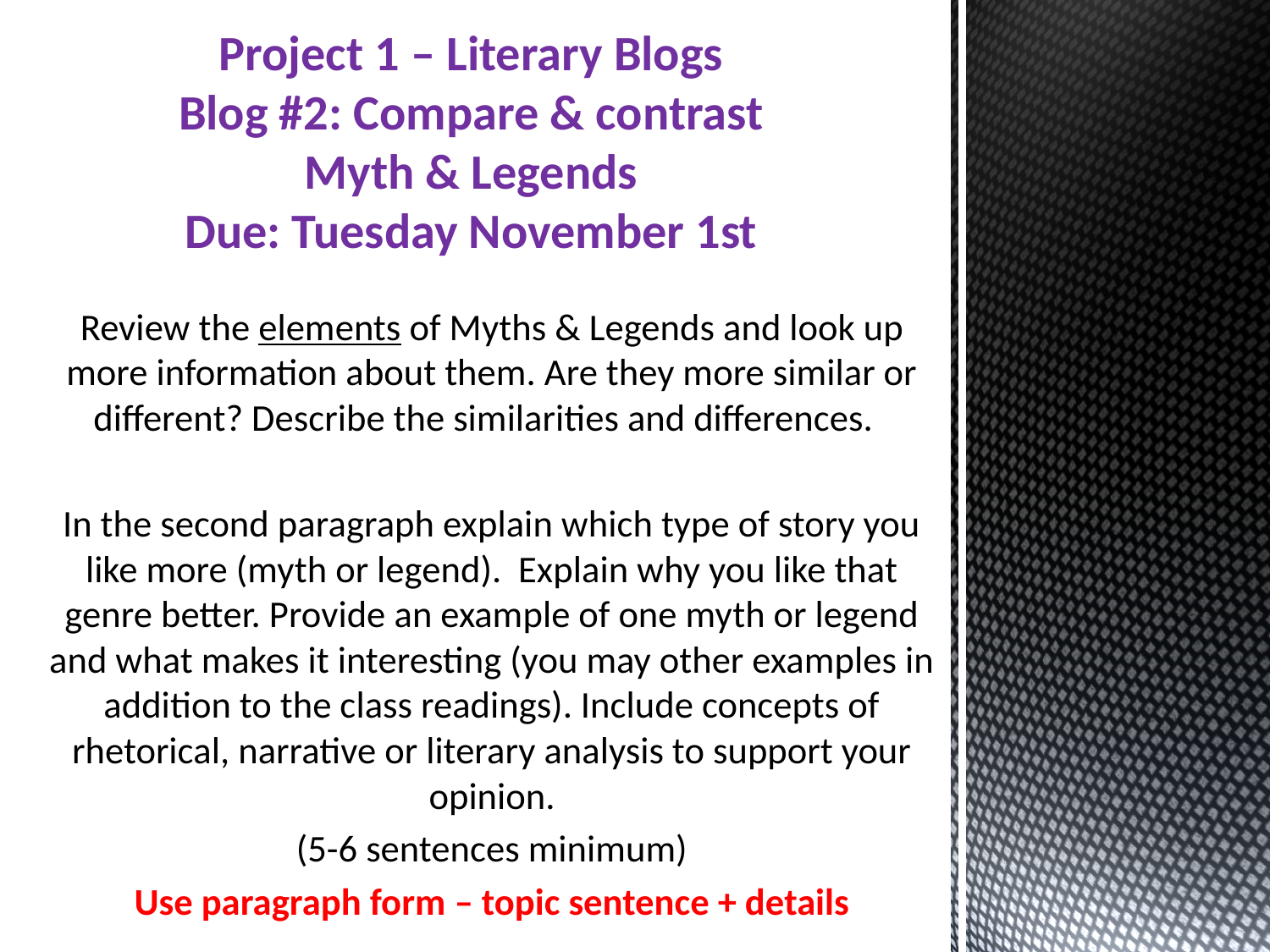

# Project 1 – Literary Blogs Blog #2: Compare & contrast Myth & Legends Due: Tuesday November 1st
Review the elements of Myths & Legends and look up more information about them. Are they more similar or different? Describe the similarities and differences.

In the second paragraph explain which type of story you like more (myth or legend).  Explain why you like that genre better. Provide an example of one myth or legend and what makes it interesting (you may other examples in addition to the class readings). Include concepts of rhetorical, narrative or literary analysis to support your opinion.
(5-6 sentences minimum)
Use paragraph form – topic sentence + details